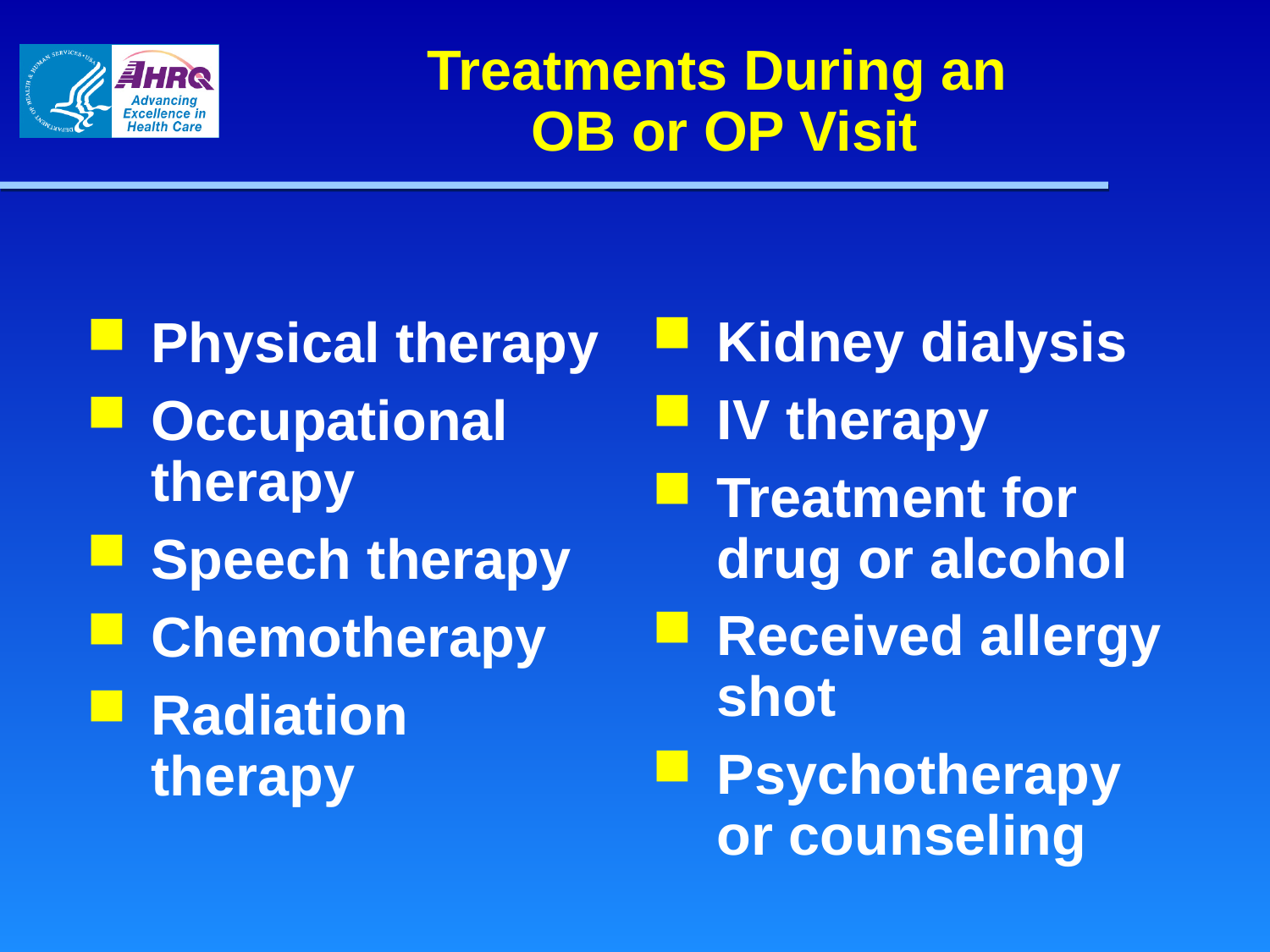

# Treatments During an OB or OP Visit

Kidney dialysis
IV therapy
Treatment for drug or alcohol
Received allergy shot
Psychotherapy or counseling

Physical therapy
Occupational therapy
Speech therapy
Chemotherapy
Radiation therapy